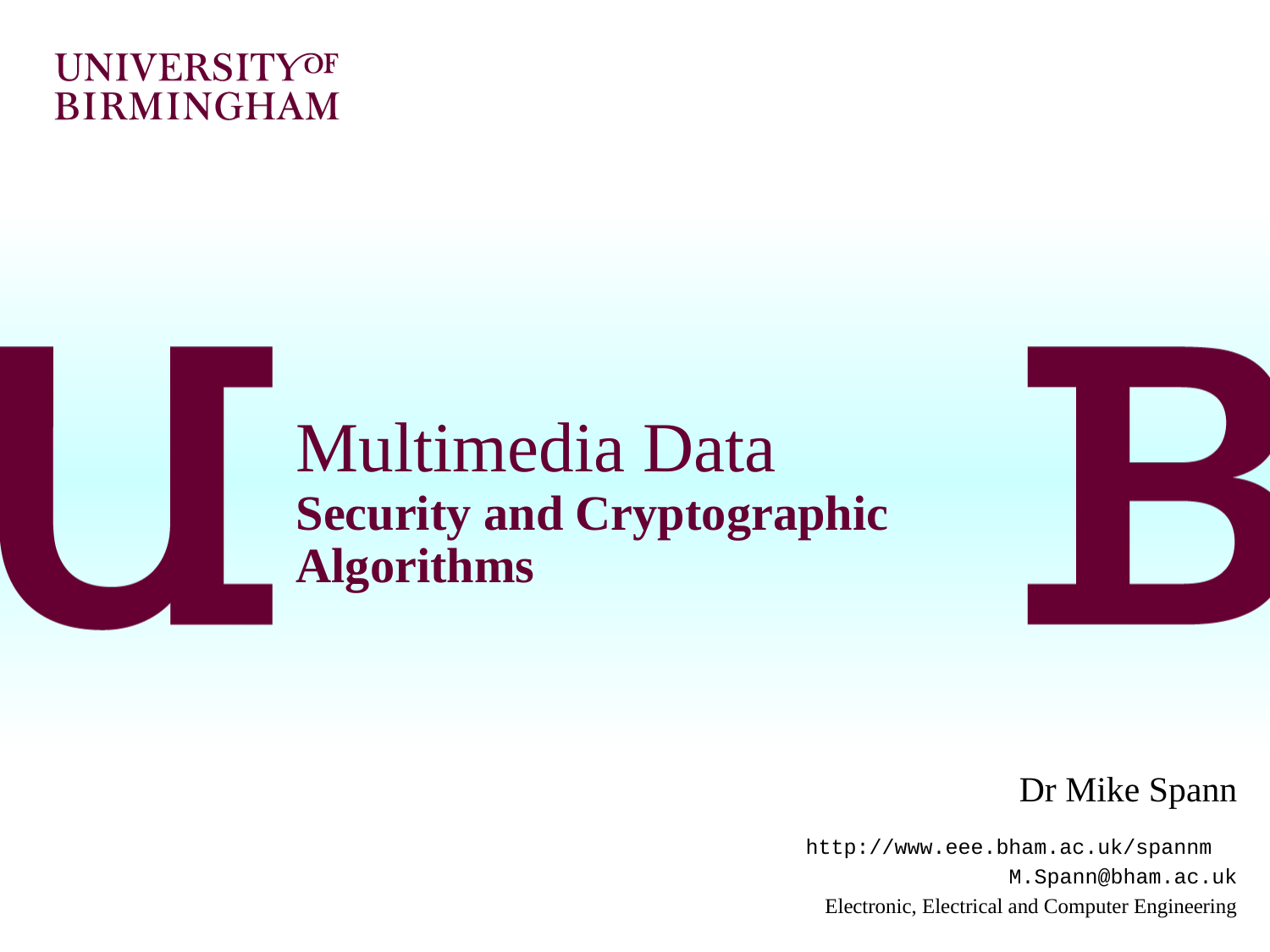

# Multimedia Data Security and Cryptographic Algorithms

Dr Mike Spann

http://www.eee.bham.ac.uk/spannm
M.Spann@bham.ac.uk
Electronic, Electrical and Computer Engineering